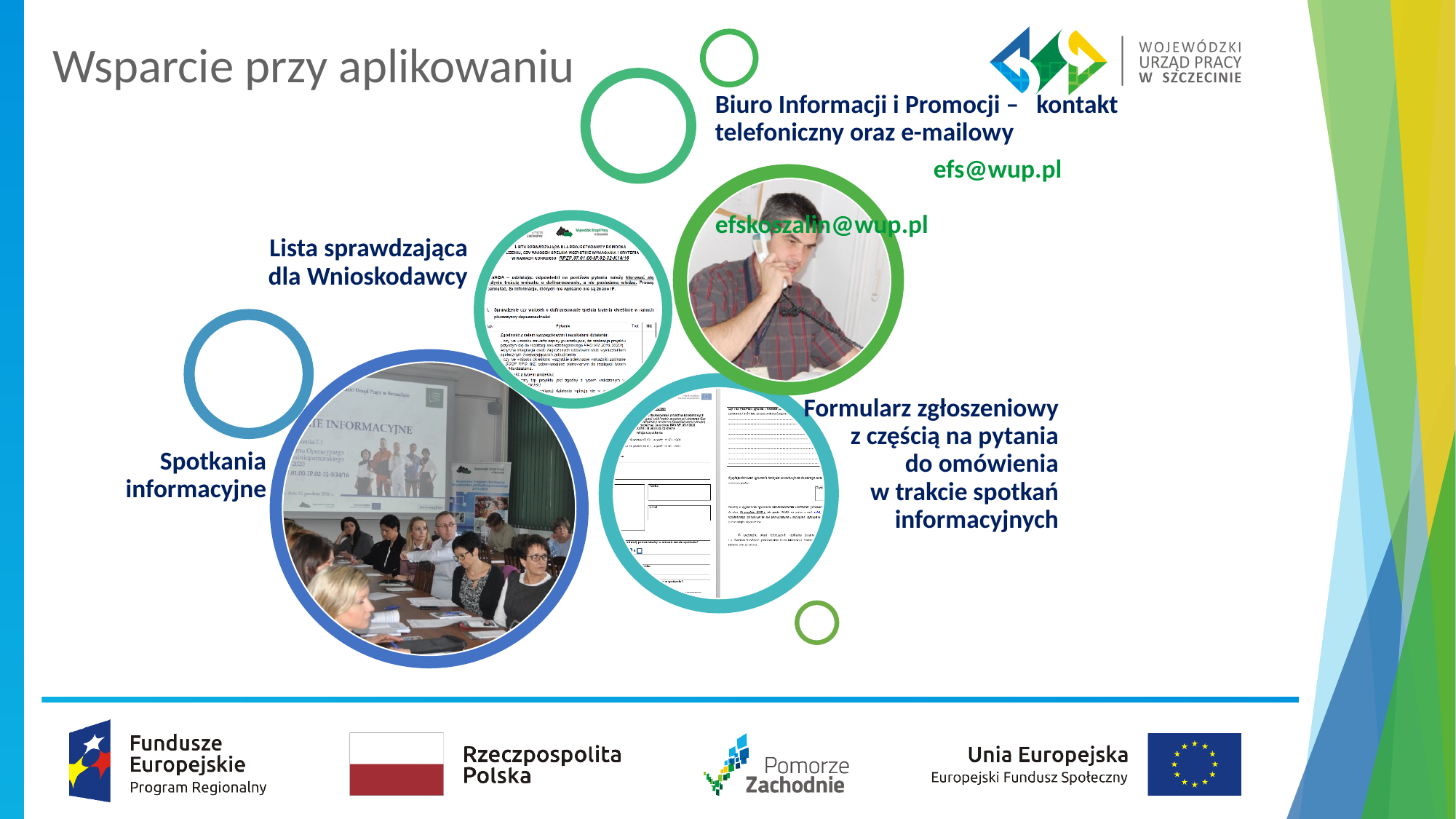

Spotkania informacyjne
Formularz zgłoszeniowy z częścią na pytania do omówienia w trakcie spotkań informacyjnych
Lista sprawdzająca dla Wnioskodawcy
Biuro Informacji i Promocji –   kontakt telefoniczny oraz e-mailowy
		efs@wup.pl
		efskoszalin@wup.pl
# Wsparcie przy aplikowaniu